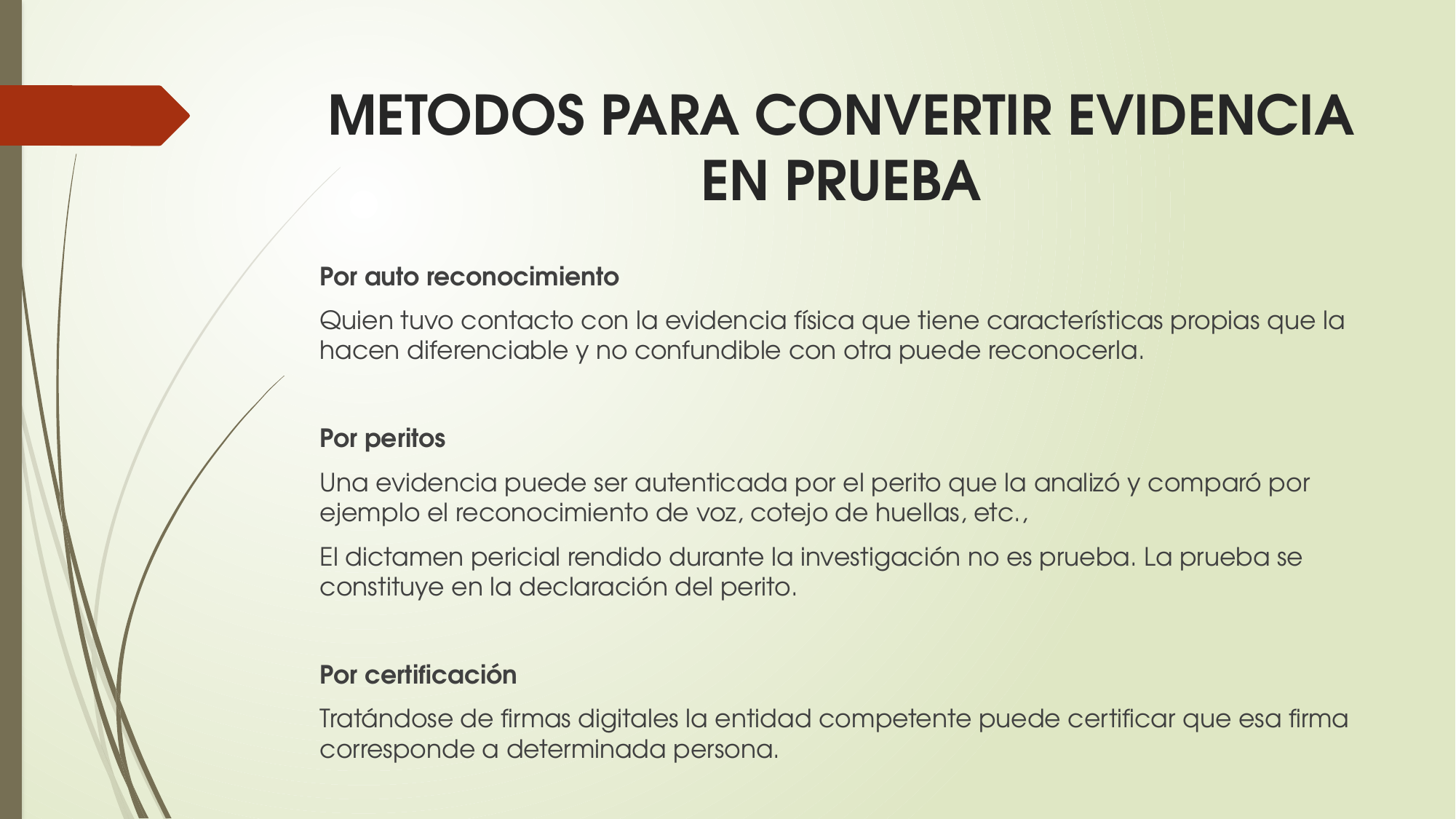

# METODOS PARA CONVERTIR EVIDENCIA EN PRUEBA
Por auto reconocimiento
Quien tuvo contacto con la evidencia física que tiene características propias que la hacen diferenciable y no confundible con otra puede reconocerla.

Por peritos
Una evidencia puede ser autenticada por el perito que la analizó y comparó por ejemplo el reconocimiento de voz, cotejo de huellas, etc.,
El dictamen pericial rendido durante la investigación no es prueba. La prueba se constituye en la declaración del perito.

Por certificación
Tratándose de firmas digitales la entidad competente puede certificar que esa firma corresponde a determinada persona.